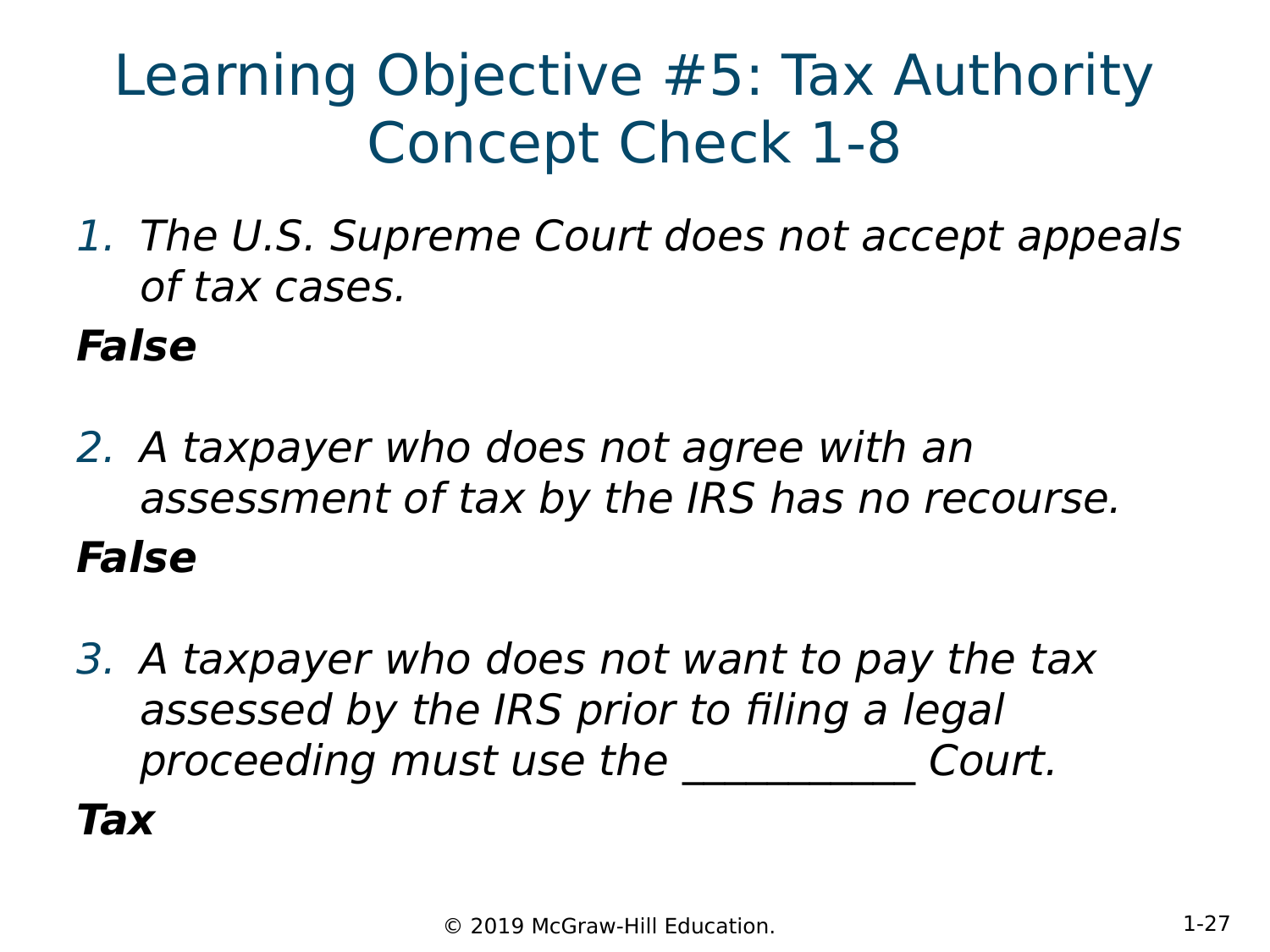

# Learning Objective #5: Tax Authority Concept Check 1-8
The U.S. Supreme Court does not accept appeals of tax cases.
False
A taxpayer who does not agree with an assessment of tax by the IRS has no recourse.
False
A taxpayer who does not want to pay the tax assessed by the IRS prior to filing a legal proceeding must use the ___________ Court.
Tax